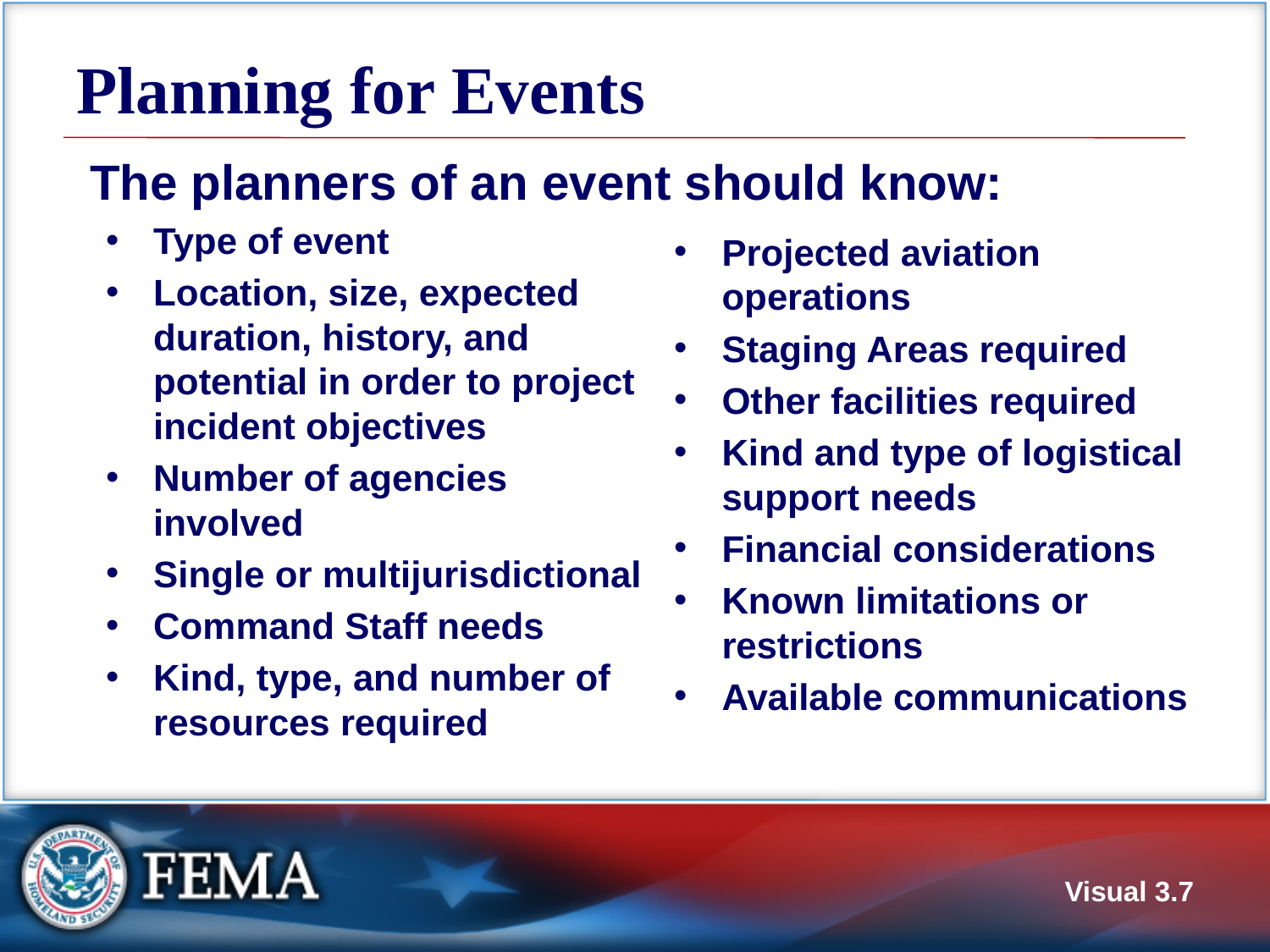

# Planning for Events
The planners of an event should know:
Type of event
Location, size, expected
duration, history, and
potential in order to project
incident objectives
Number of agencies
involved
Single or multijurisdictional
Command Staff needs
Kind, type, and number of
resources required

Projected aviation operations
Staging Areas required
Other facilities required
Kind and type of logistical support needs
Financial considerations
Known limitations or restrictions
Available communications
Visual 3.7